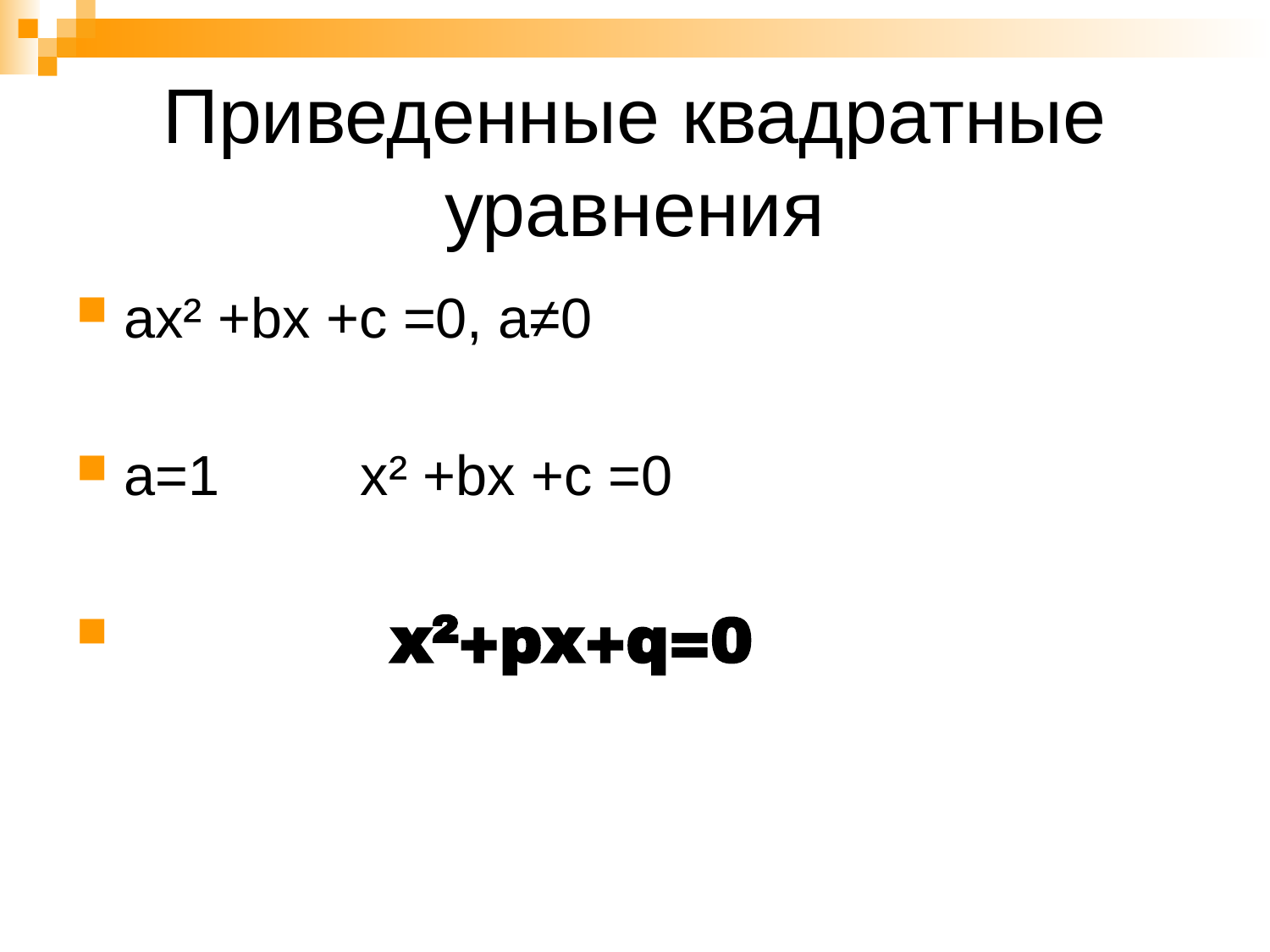

# Приведенные квадратные уравнения
ax² +bx +c =0, a≠0

а=1         x² +bx +c =0

                 x²+px+q=0